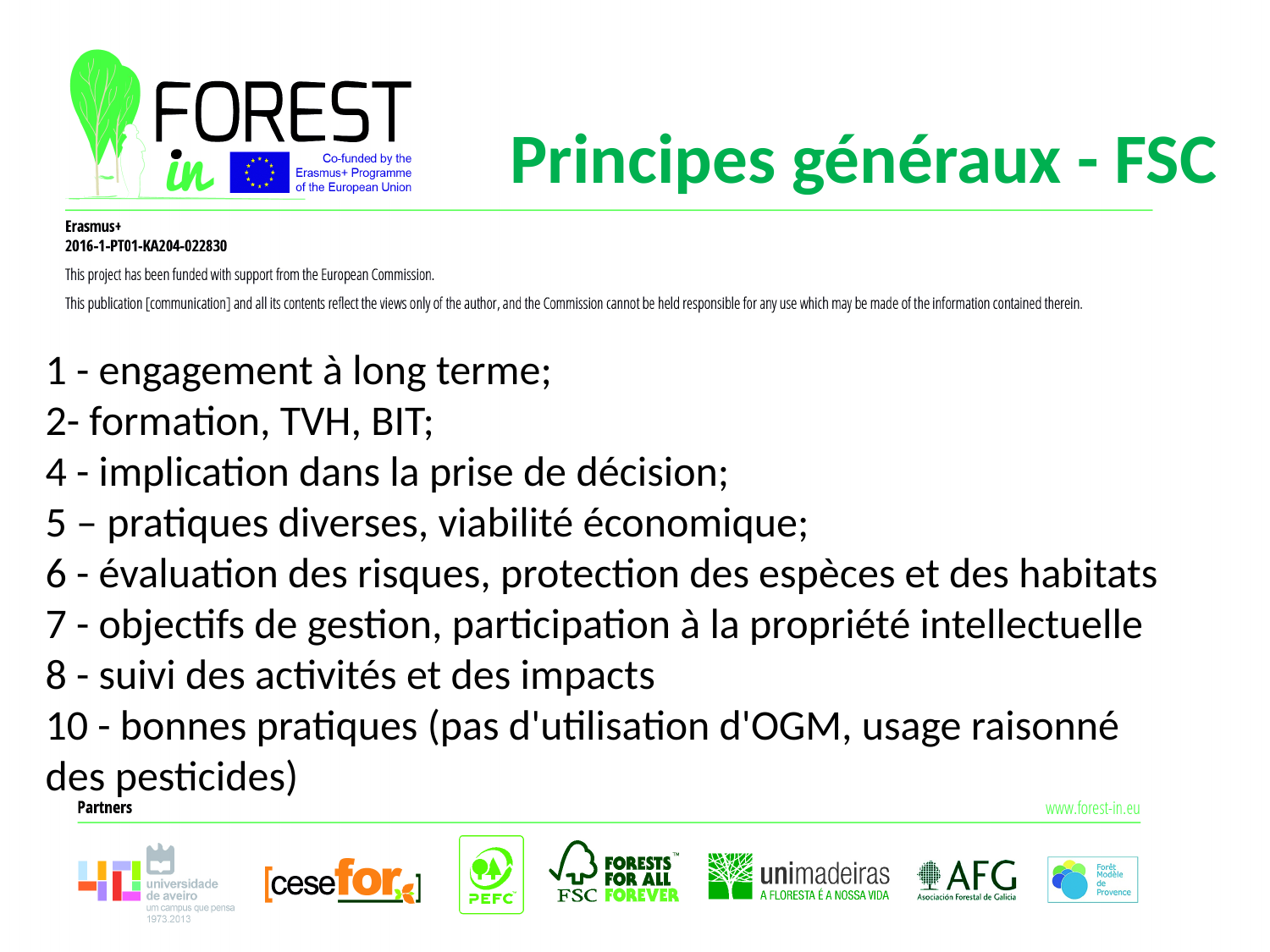

Principes généraux - FSC
1 - engagement à long terme;
2- formation, TVH, BIT;
4 - implication dans la prise de décision;
5 – pratiques diverses, viabilité économique;
6 - évaluation des risques, protection des espèces et des habitats
7 - objectifs de gestion, participation à la propriété intellectuelle
8 - suivi des activités et des impacts
10 - bonnes pratiques (pas d'utilisation d'OGM, usage raisonné des pesticides)